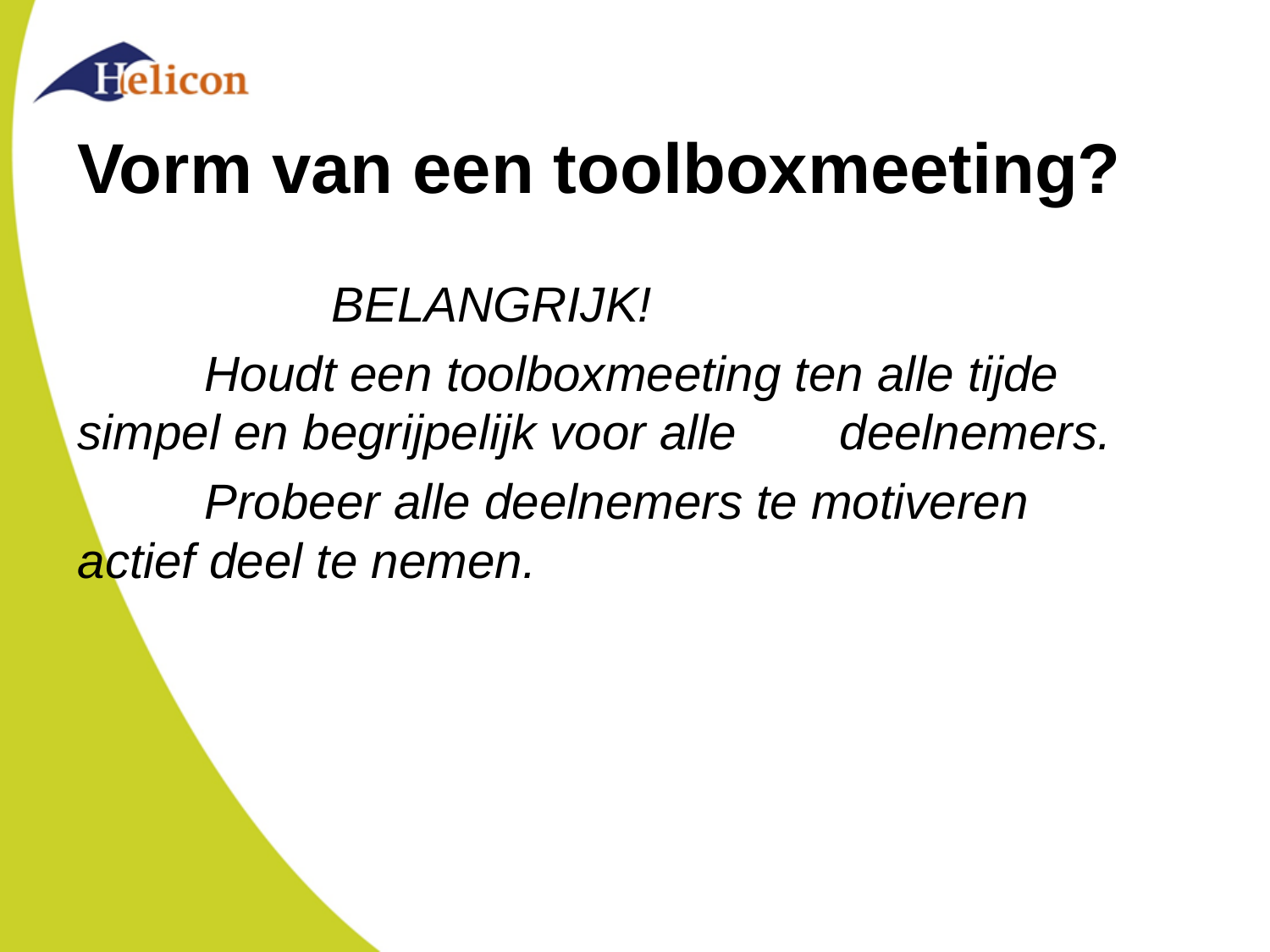

# Vorm van een toolboxmeeting?
		BELANGRIJK!
	Houdt een toolboxmeeting ten alle tijde 	simpel en begrijpelijk voor alle 	deelnemers.
	Probeer alle deelnemers te motiveren 	actief deel te nemen.